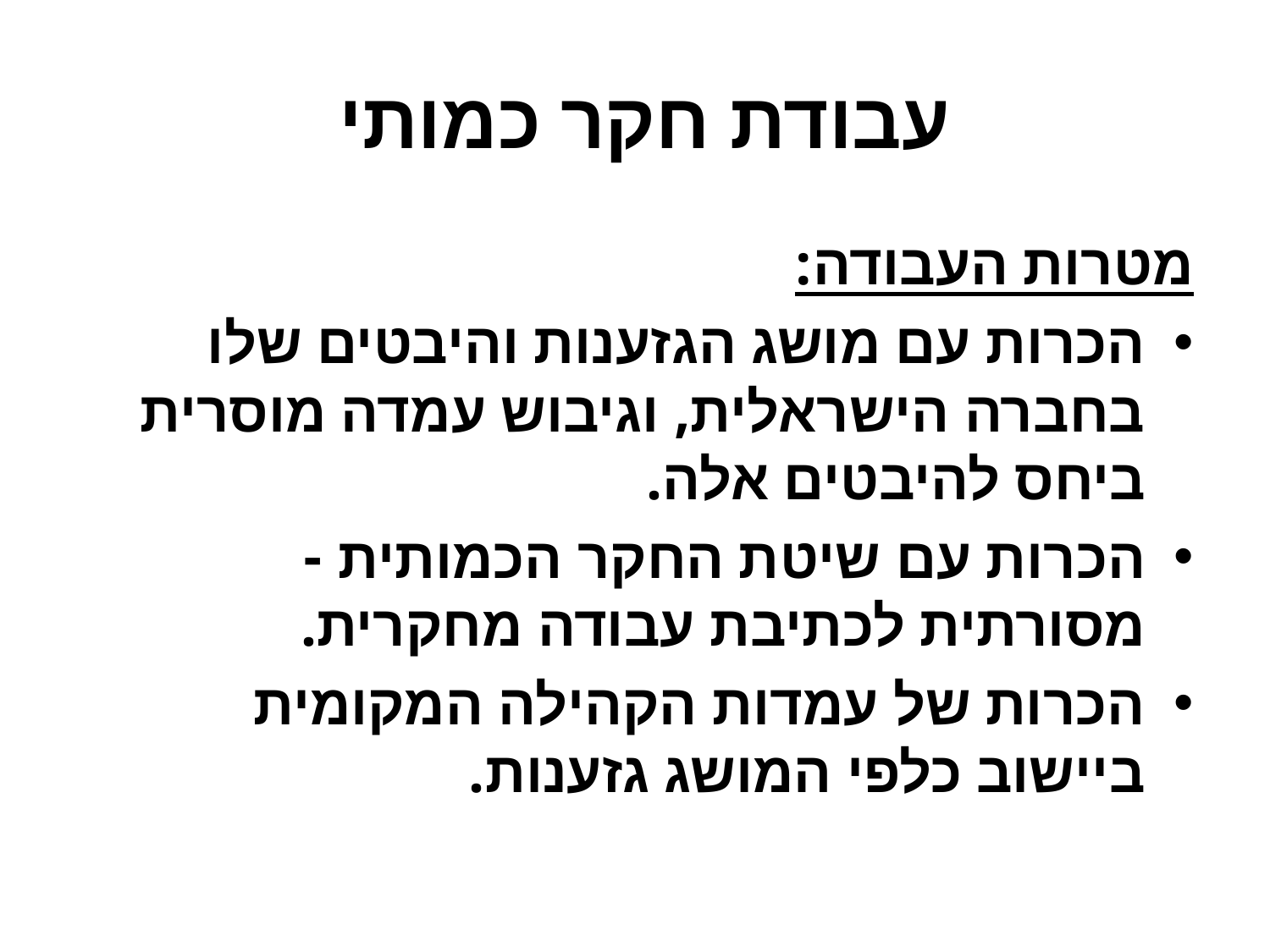

# עבודת חקר כמותי
מטרות העבודה:
הכרות עם מושג הגזענות והיבטים שלו בחברה הישראלית, וגיבוש עמדה מוסרית ביחס להיבטים אלה.
הכרות עם שיטת החקר הכמותית - מסורתית לכתיבת עבודה מחקרית.
הכרות של עמדות הקהילה המקומית ביישוב כלפי המושג גזענות.